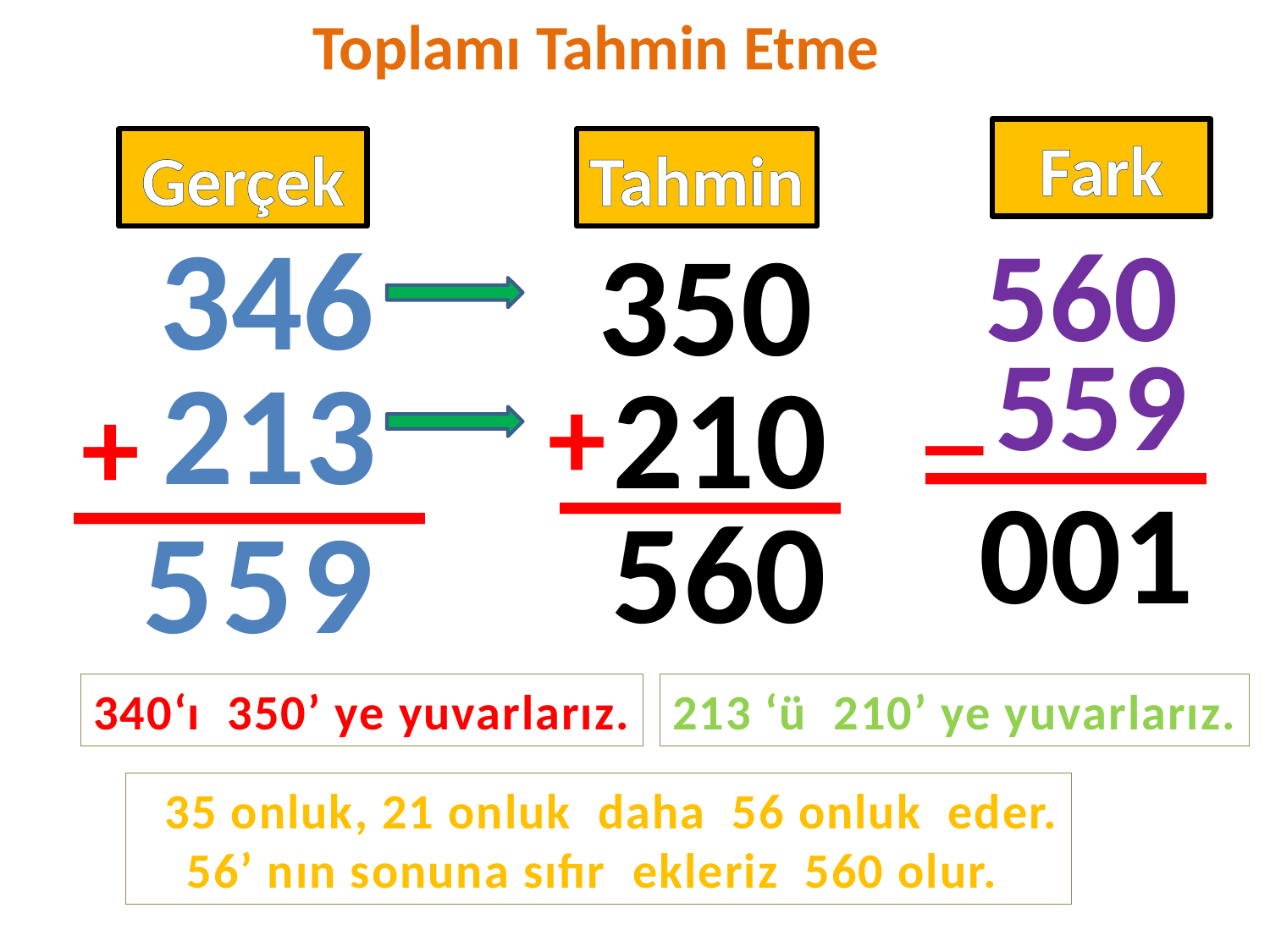

Toplamı Tahmin Etme
Fark
Gerçek
Tahmin
 346
350
560

____
_
559
  210
213
____
_____
+
+

001
560
5
5
9
340‘ı  350’ ye yuvarlarız.
213 ‘ü  210’ ye yuvarlarız.
  35 onluk, 21 onluk  daha  56 onluk  eder.
56’ nın sonuna sıfır  ekleriz  560 olur.